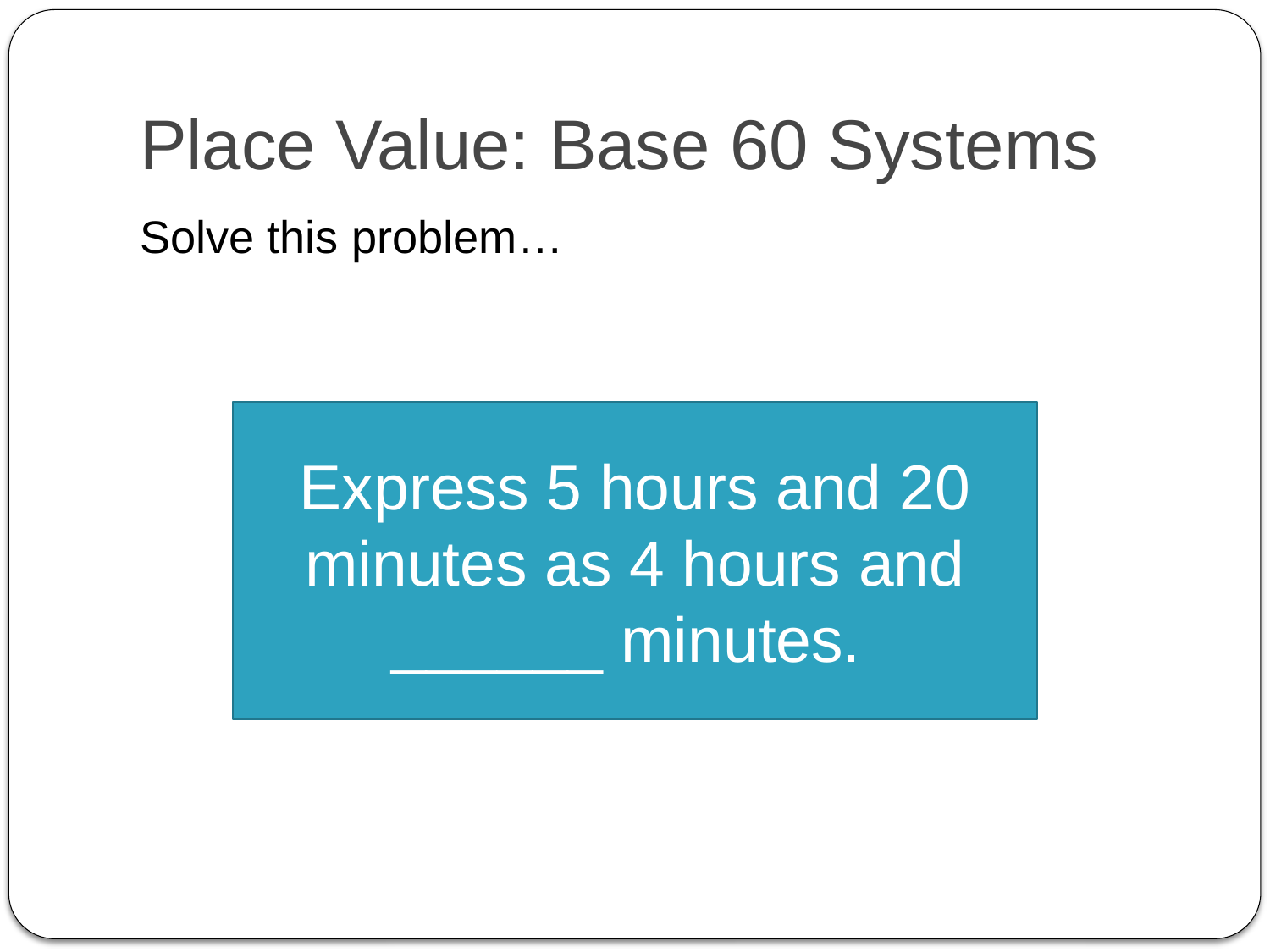

# Place Value: Base 60 Systems
Solve this problem…
Express 5 hours and 20 minutes as 4 hours and ______ minutes.